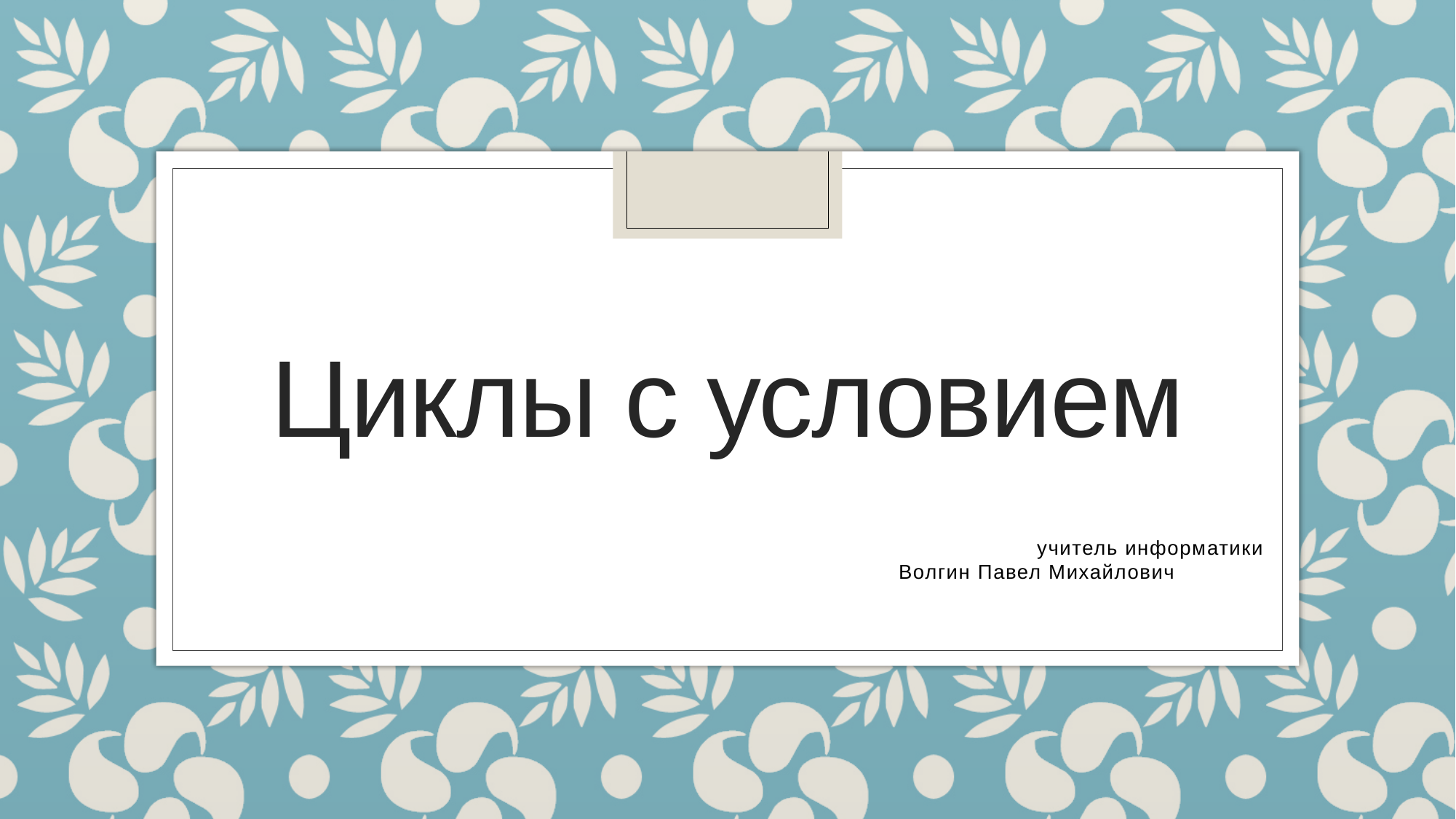

# Циклы с условием
                                                                                                       учитель информатики
Волгин Павел Михайлович